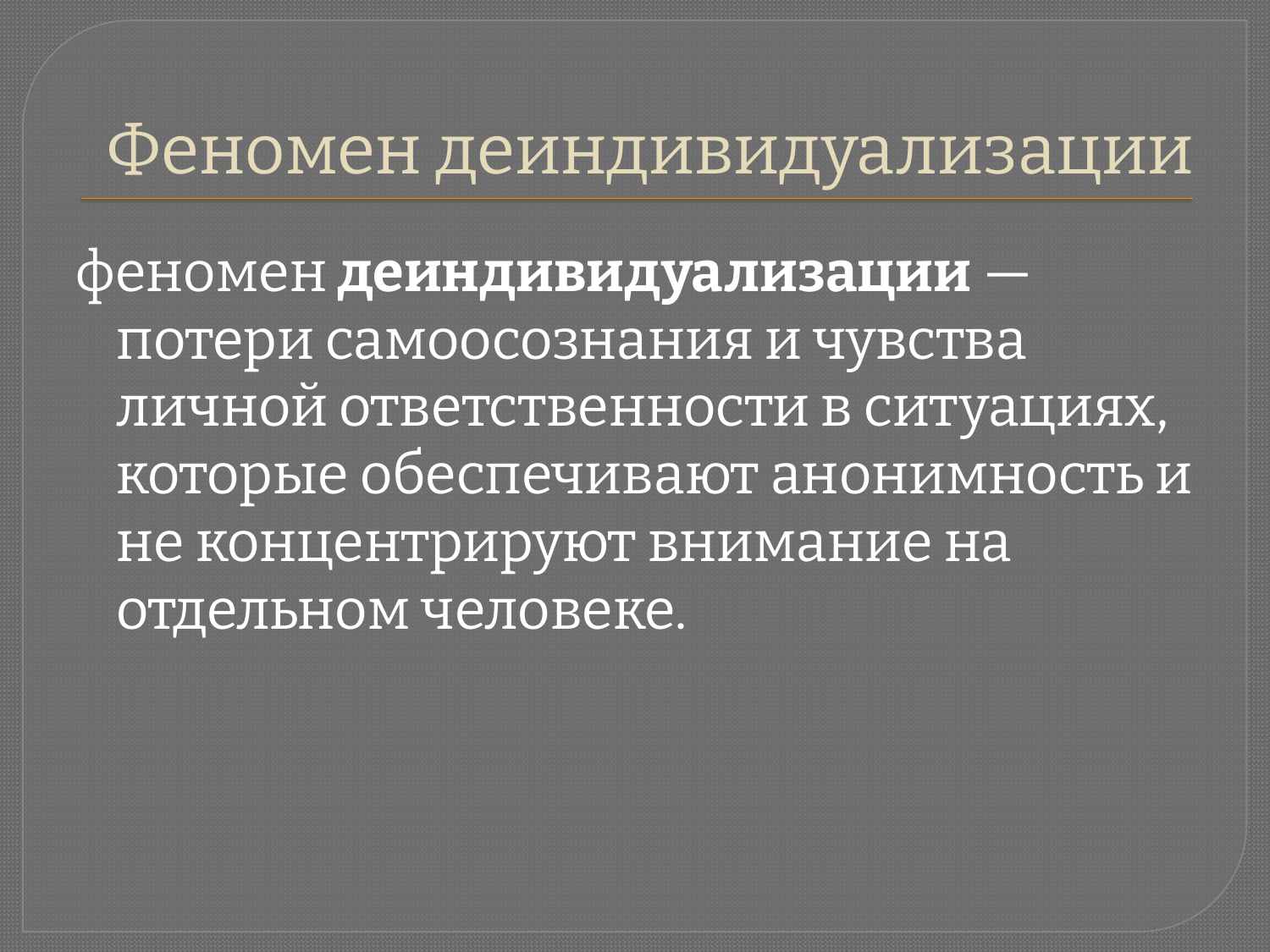

# Феномен деиндивидуализации
феномен деиндивидуализации — потери самоосознания и чувства личной ответственности в ситуациях, которые обеспечивают анонимность и не концентрируют внимание на отдельном человеке.